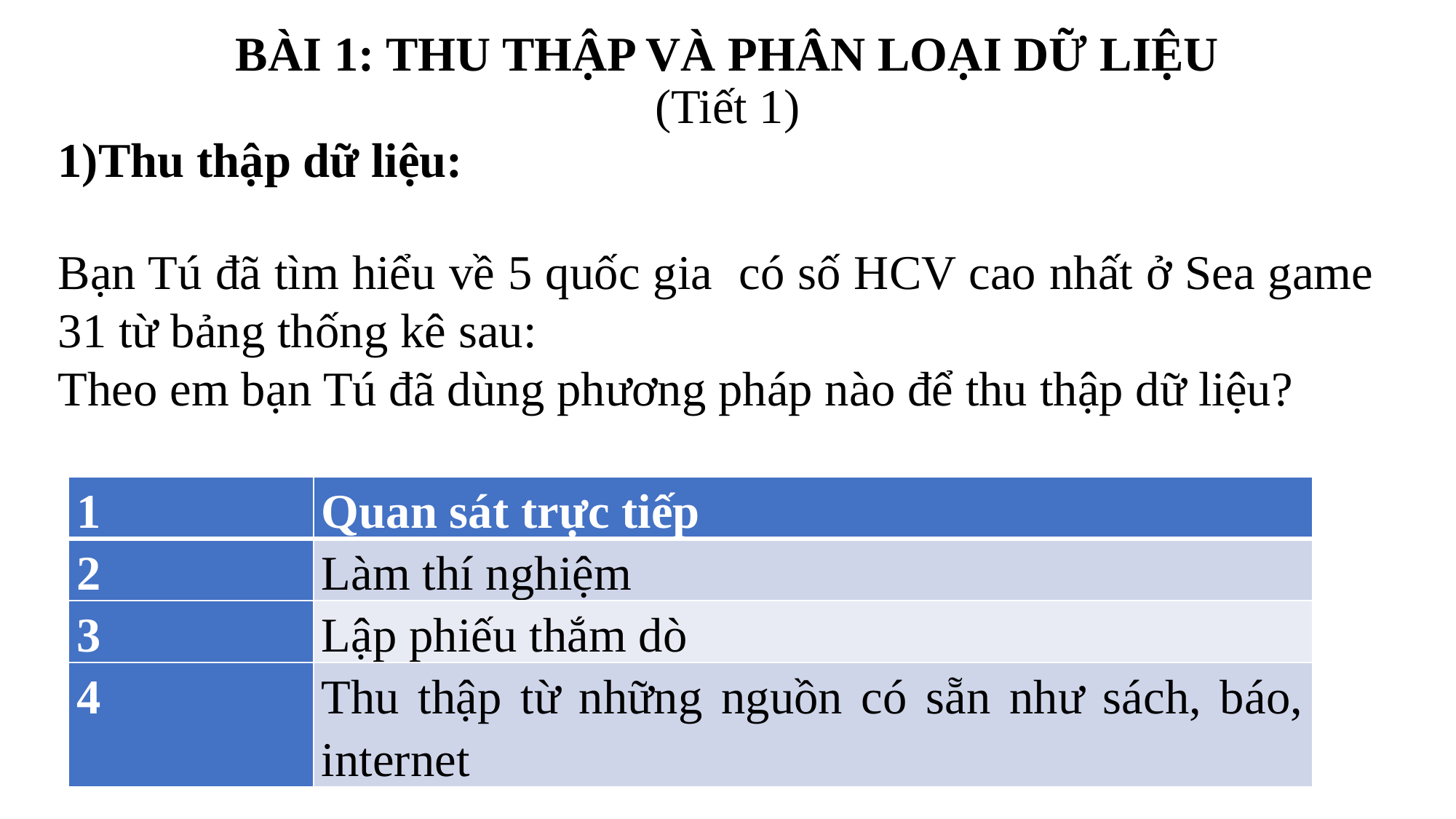

BÀI 1: THU THẬP VÀ PHÂN LOẠI DỮ LIỆU
(Tiết 1)
1)Thu thập dữ liệu:

Bạn Tú đã tìm hiểu về 5 quốc gia  có số HCV cao nhất ở Sea game 31 từ bảng thống kê sau:
Theo em bạn Tú đã dùng phương pháp nào để thu thập dữ liệu?
| 1 | Quan sát trực tiếp |
| --- | --- |
| 2 | Làm thí nghiệm |
| 3 | Lập phiếu thắm dò |
| 4 | Thu thập từ những nguồn có sẵn như sách, báo, internet |